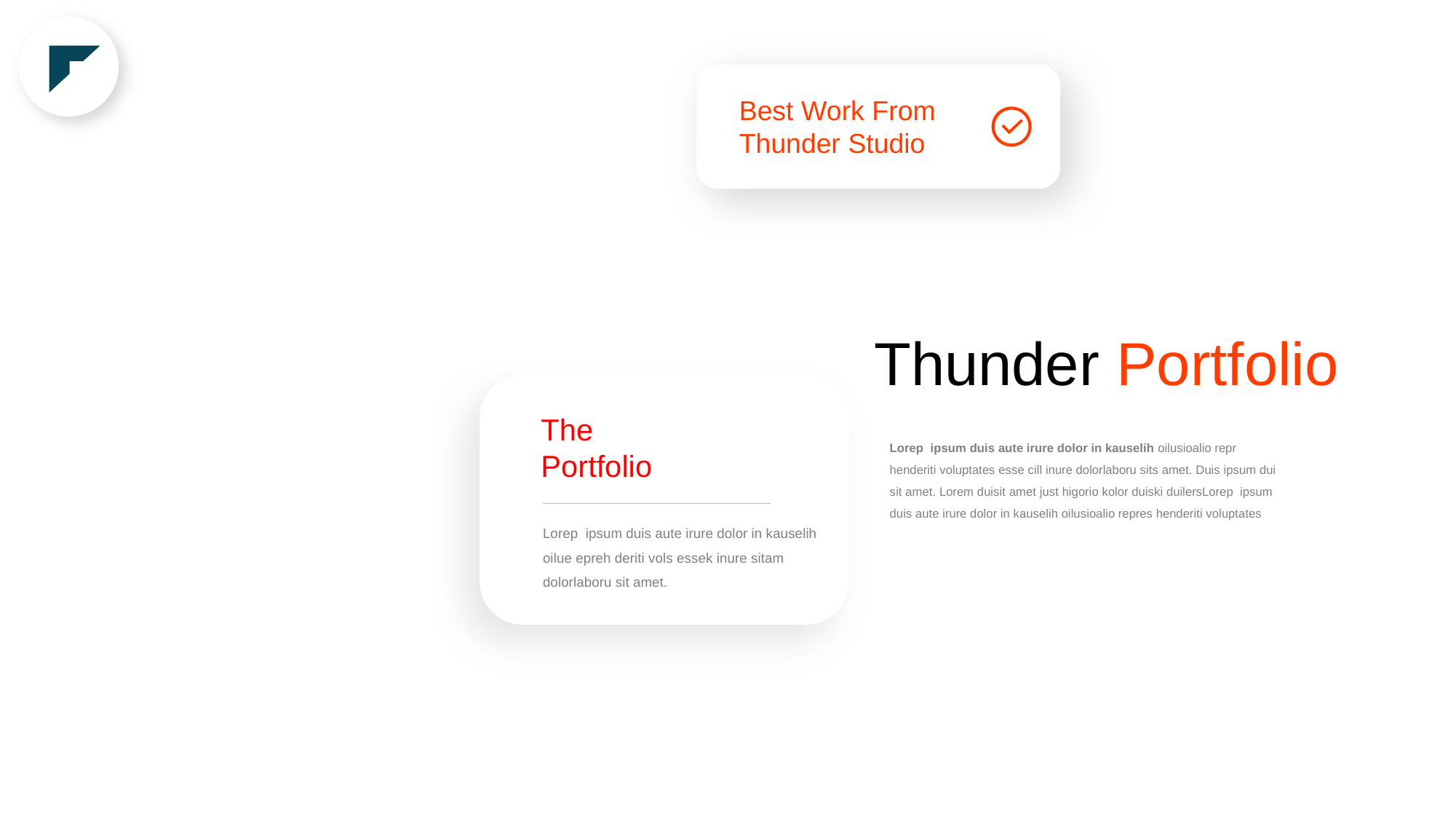

Best Work From Thunder Studio

Thunder Portfolio

The
Portfolio
Lorep  ipsum duis aute irure dolor in kauselih oilusioalio repr henderiti voluptates esse cill inure dolorlaboru sits amet. Duis ipsum dui sit amet. Lorem duisit amet just higorio kolor duiski duilersLorep  ipsum duis aute irure dolor in kauselih oilusioalio repres henderiti voluptates
Lorep  ipsum duis aute irure dolor in kauselih oilue epreh deriti vols essek inure sitam dolorlaboru sit amet.